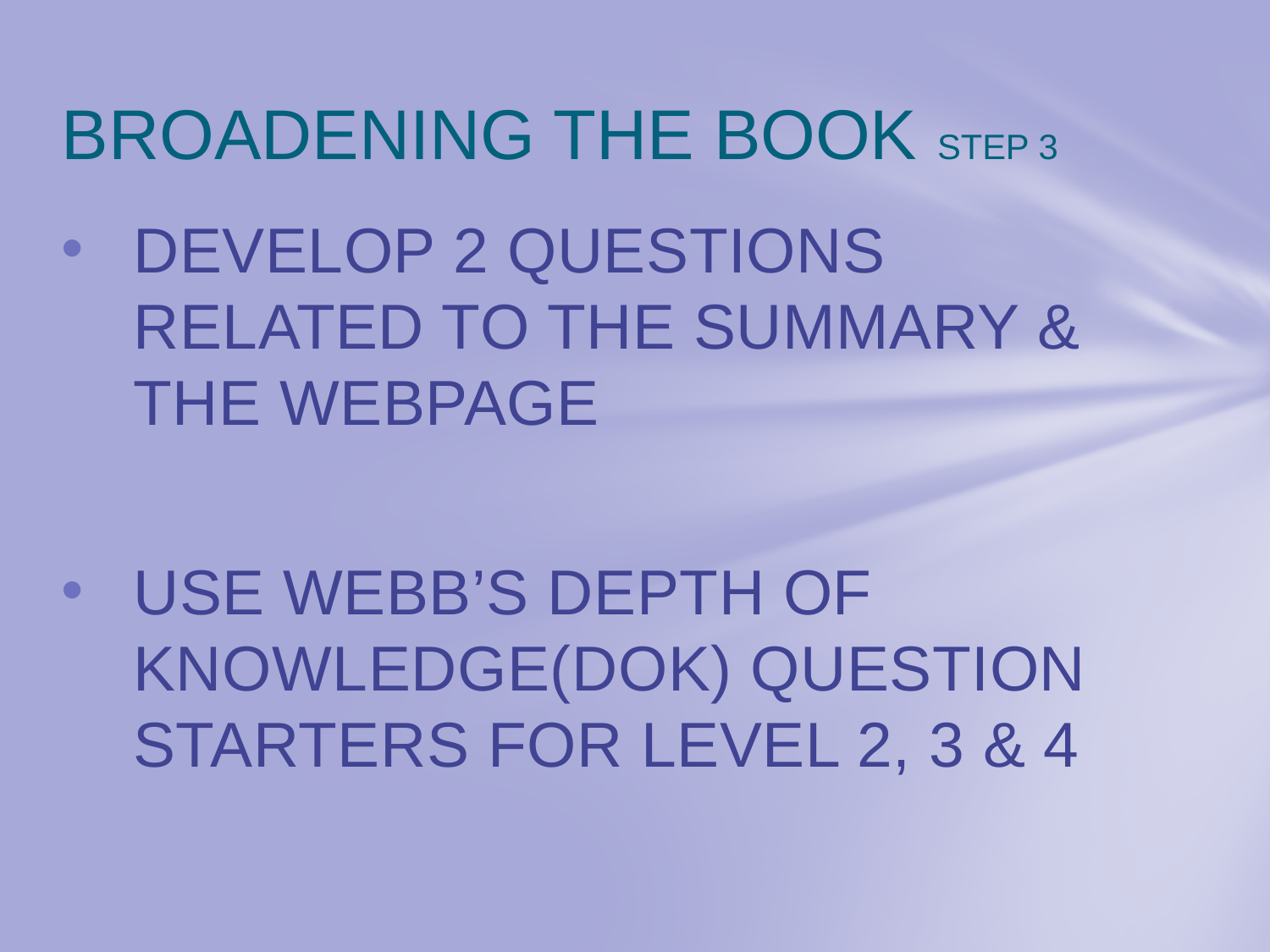

# BROADENING THE BOOK STEP 3
DEVELOP 2 QUESTIONS RELATED TO THE SUMMARY & THE WEBPAGE

USE WEBB’S DEPTH OF KNOWLEDGE(DOK) QUESTION STARTERS FOR LEVEL 2, 3 & 4